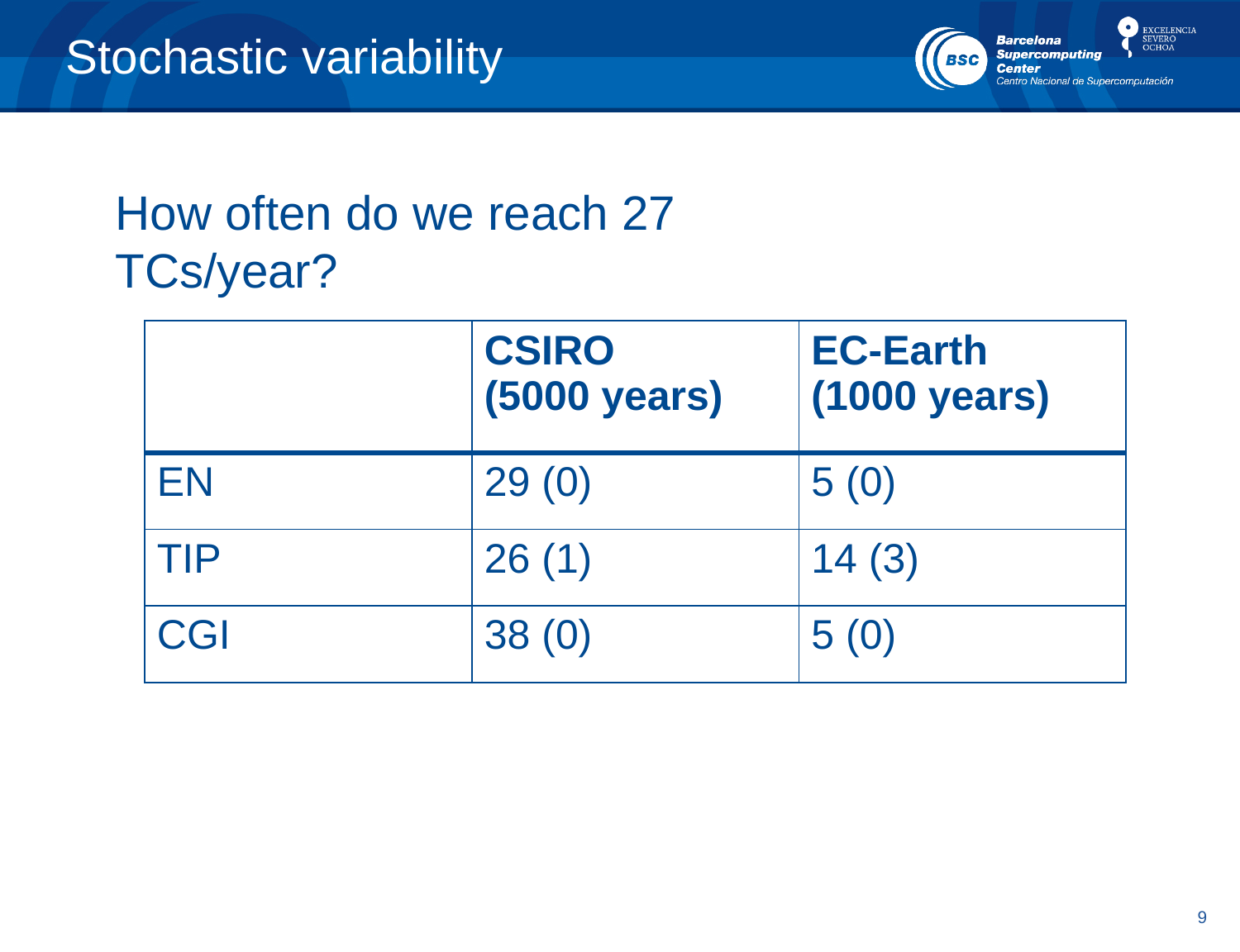

# Stochastic variability
How often do we reach 27 TCs/year?
|  | CSIRO (5000 years) | EC-Earth (1000 years) |
| --- | --- | --- |
| EN | 29 (0) | 5 (0) |
| TIP | 26 (1) | 14 (3) |
| CGI | 38 (0) | 5 (0) |